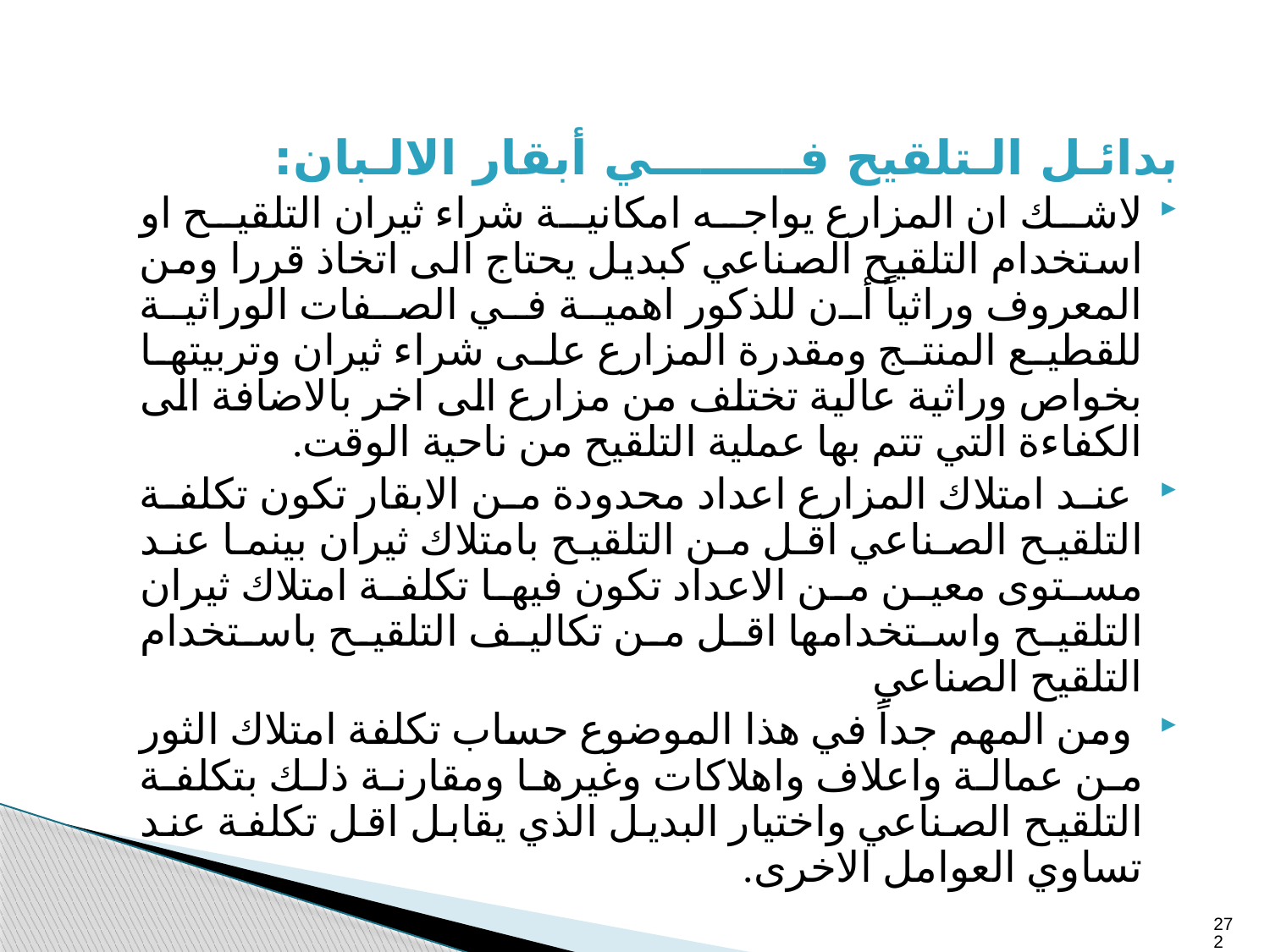

بدائـل الـتلقيح فـــــــــي أبقار الالـبان:
لاشك ان المزارع يواجه امكانية شراء ثيران التلقيح او استخدام التلقيح الصناعي كبديل يحتاج الى اتخاذ قررا ومن المعروف وراثياً أن للذكور اهمية في الصفات الوراثية للقطيع المنتج ومقدرة المزارع على شراء ثيران وتربيتها بخواص وراثية عالية تختلف من مزارع الى اخر بالاضافة الى الكفاءة التي تتم بها عملية التلقيح من ناحية الوقت.
 عند امتلاك المزارع اعداد محدودة من الابقار تكون تكلفة التلقيح الصناعي اقل من التلقيح بامتلاك ثيران بينما عند مستوى معين من الاعداد تكون فيها تكلفة امتلاك ثيران التلقيح واستخدامها اقل من تكاليف التلقيح باستخدام التلقيح الصناعي
 ومن المهم جداً في هذا الموضوع حساب تكلفة امتلاك الثور من عمالة واعلاف واهلاكات وغيرها ومقارنة ذلك بتكلفة التلقيح الصناعي واختيار البديل الذي يقابل اقل تكلفة عند تساوي العوامل الاخرى.
272